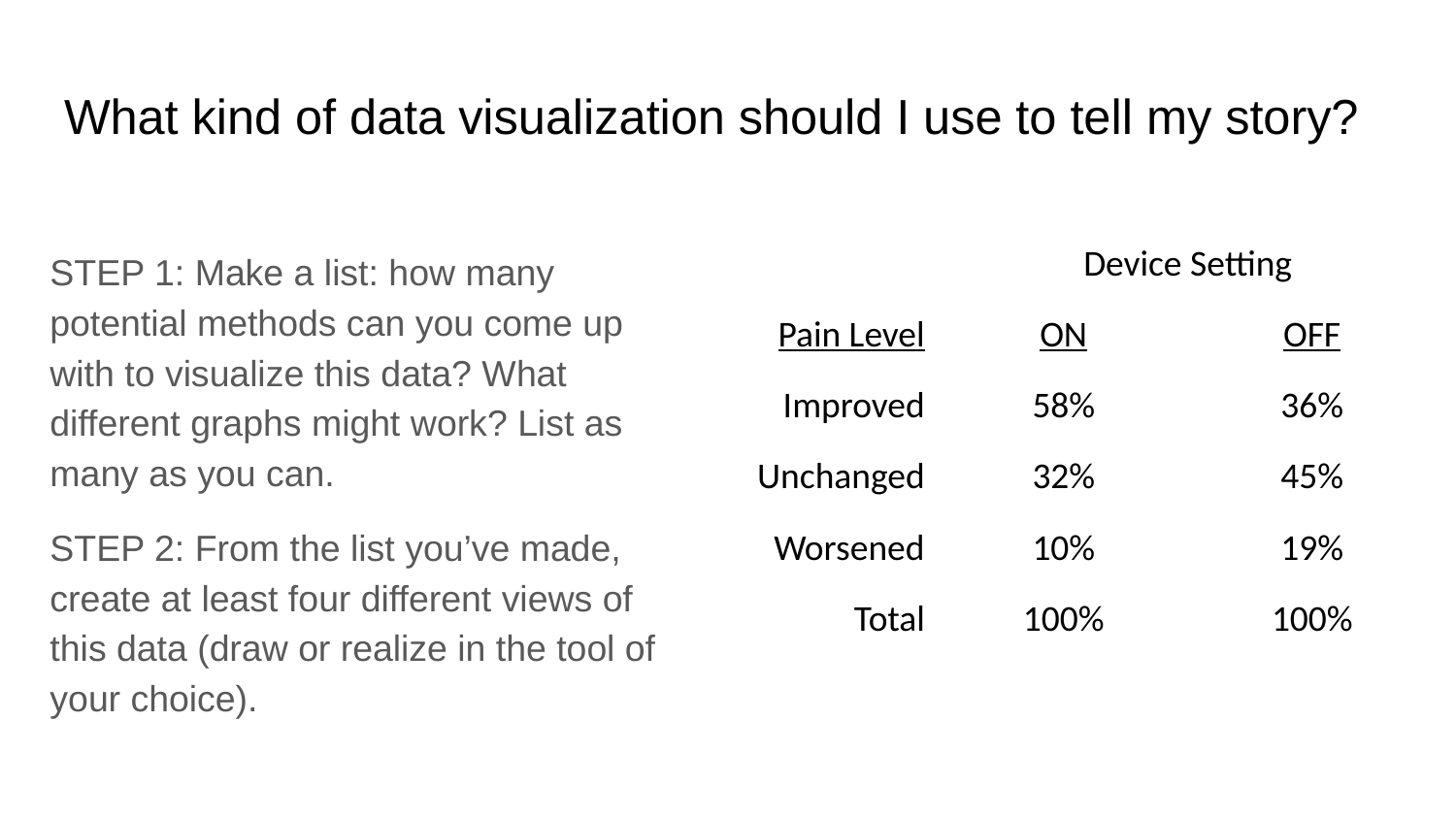

# What kind of data visualization should I use to tell my story?
STEP 1: Make a list: how many potential methods can you come up with to visualize this data? What different graphs might work? List as many as you can.
STEP 2: From the list you’ve made, create at least four different views of this data (draw or realize in the tool of your choice).
|  | Device Setting |  |
| --- | --- | --- |
| Pain Level | ON | OFF |
| Improved | 58% | 36% |
| Unchanged | 32% | 45% |
| Worsened | 10% | 19% |
| Total | 100% | 100% |